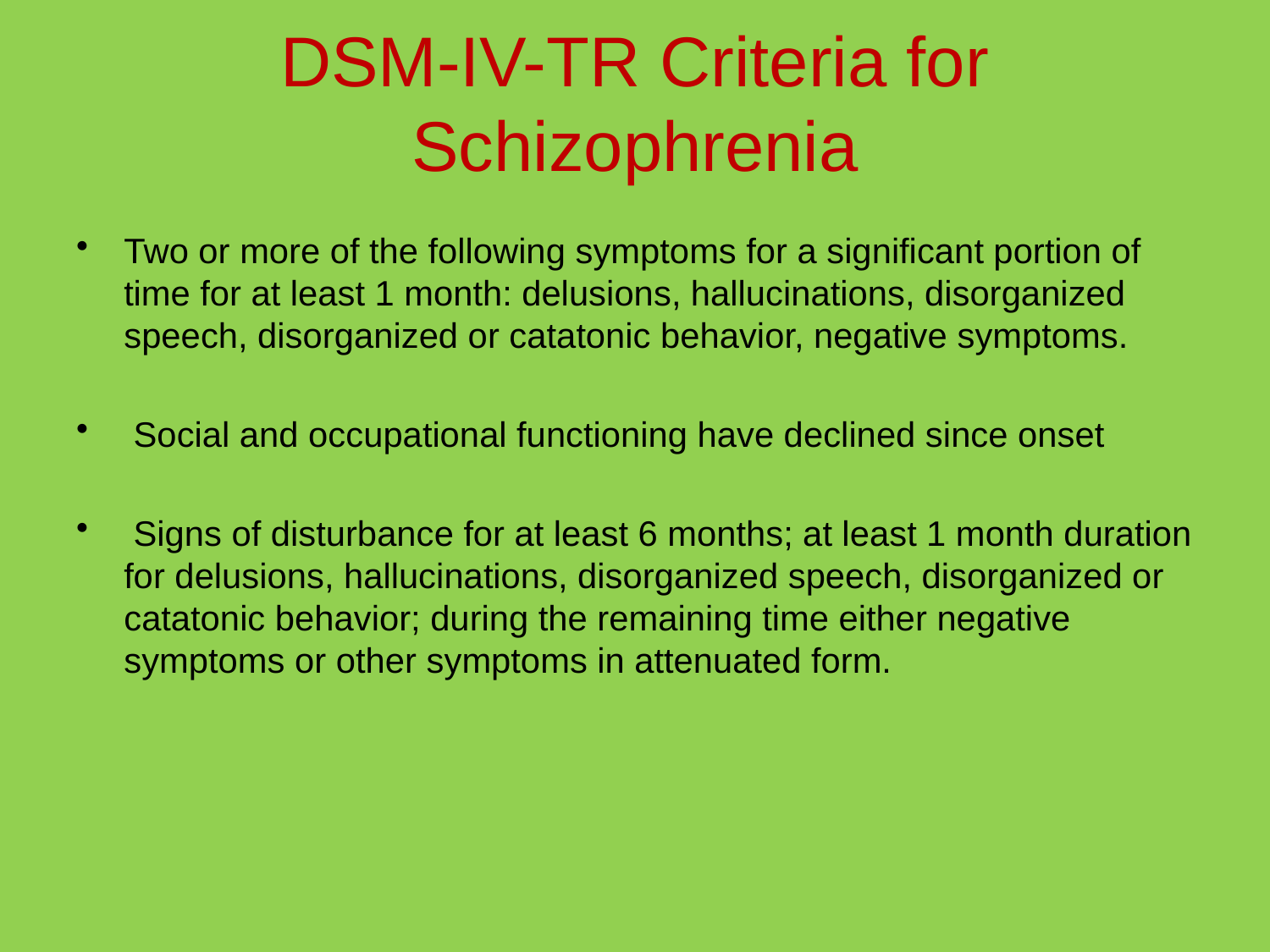

# DSM-IV-TR Criteria for Schizophrenia
Two or more of the following symptoms for a significant portion of time for at least 1 month: delusions, hallucinations, disorganized speech, disorganized or catatonic behavior, negative symptoms.

 Social and occupational functioning have declined since onset

 Signs of disturbance for at least 6 months; at least 1 month duration for delusions, hallucinations, disorganized speech, disorganized or catatonic behavior; during the remaining time either negative symptoms or other symptoms in attenuated form.